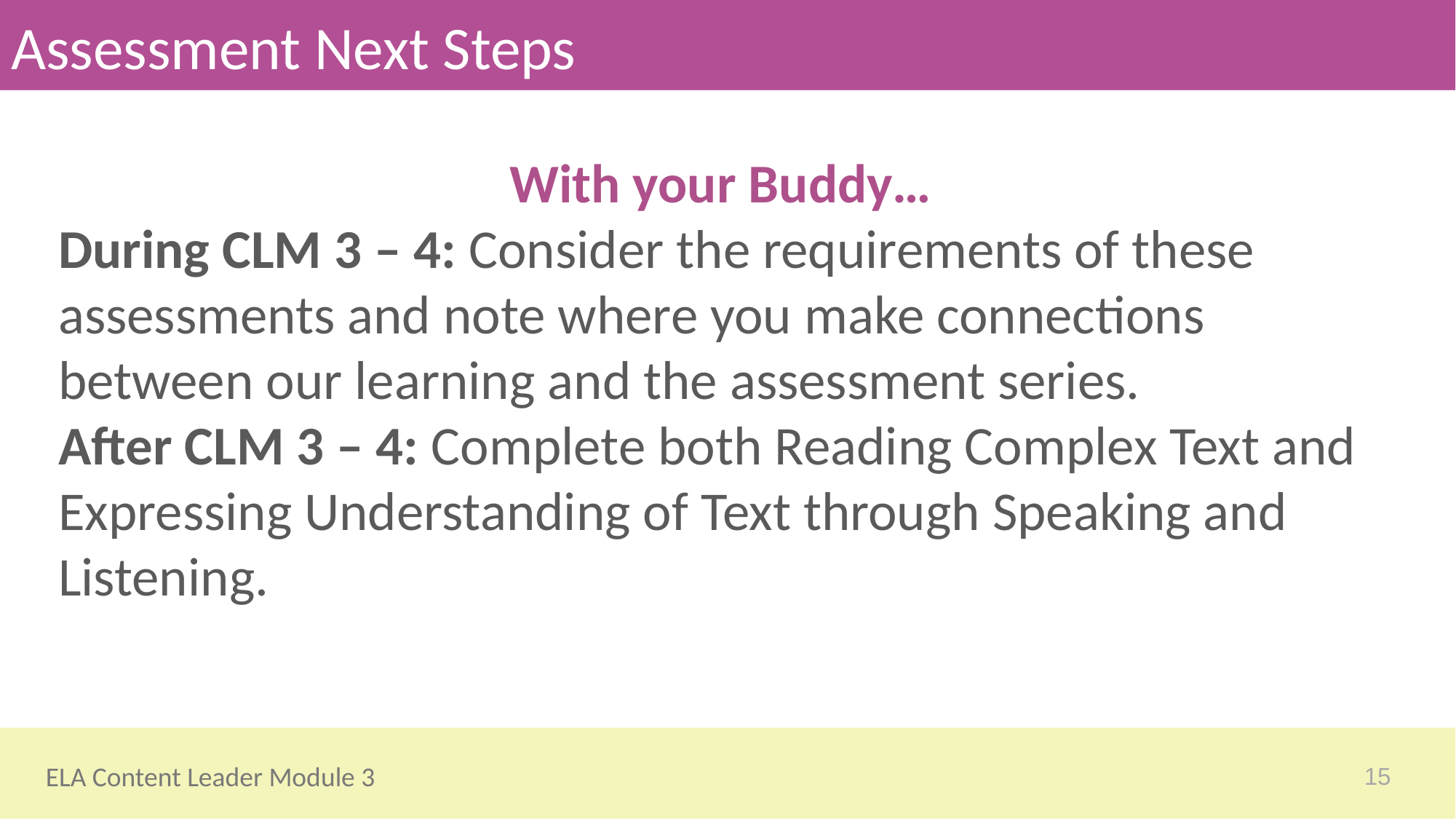

# Assessment Next Steps
With your Buddy…
During CLM 3 – 4: Consider the requirements of these assessments and note where you make connections between our learning and the assessment series.
After CLM 3 – 4: Complete both Reading Complex Text and Expressing Understanding of Text through Speaking and Listening.

15